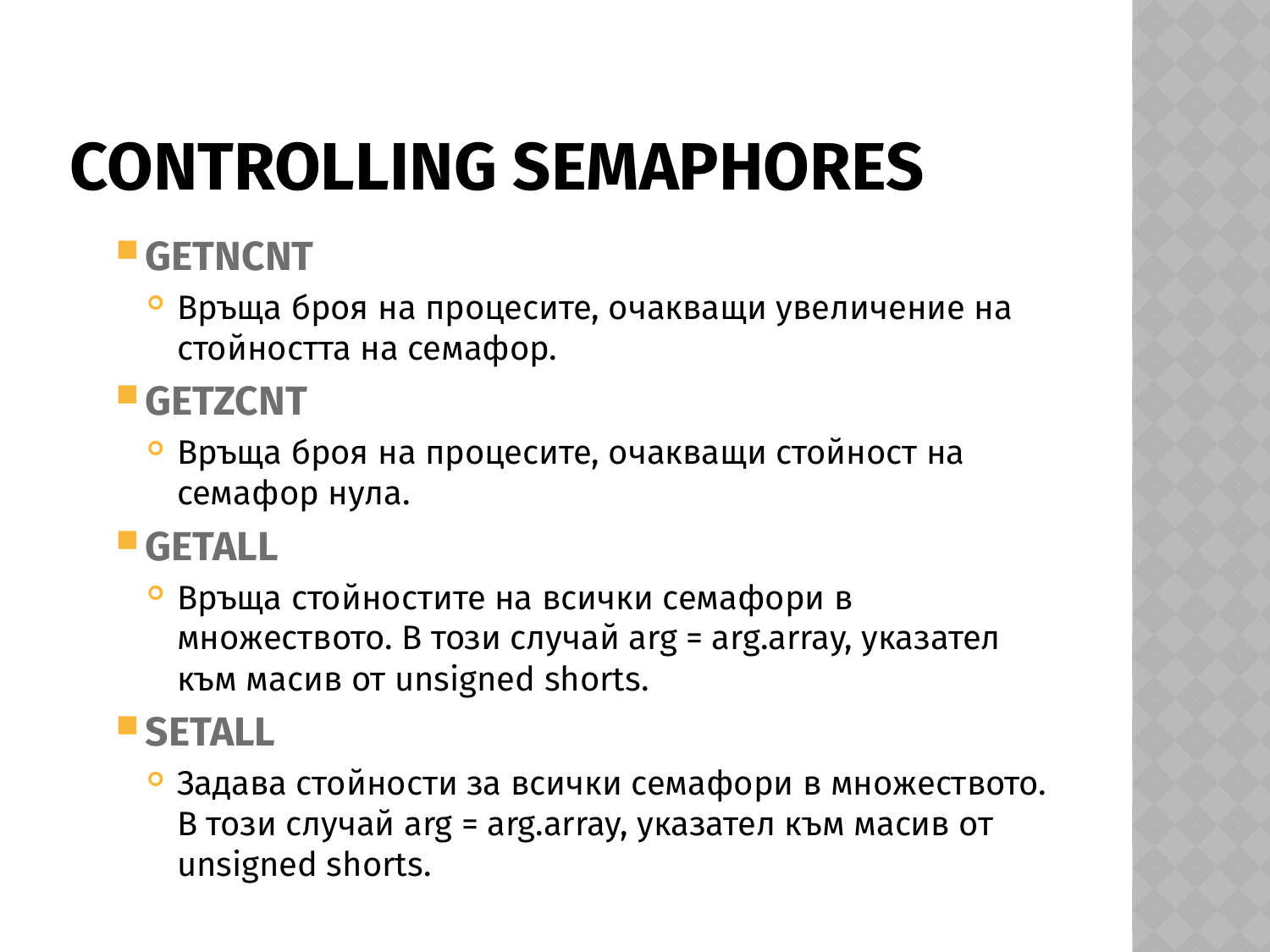

# Controlling Semaphores
GETNCNT
Връща броя на процесите, очакващи увеличение на стойността на семафор.
GETZCNT
Връща броя на процесите, очакващи стойност на семафор нула.
GETALL
Връща стойностите на всички семафори в множеството. В този случай arg = arg.array, указател към масив от unsigned shorts.
SETALL
Задава стойности за всички семафори в множеството. В този случай arg = arg.array, указател към масив от unsigned shorts.